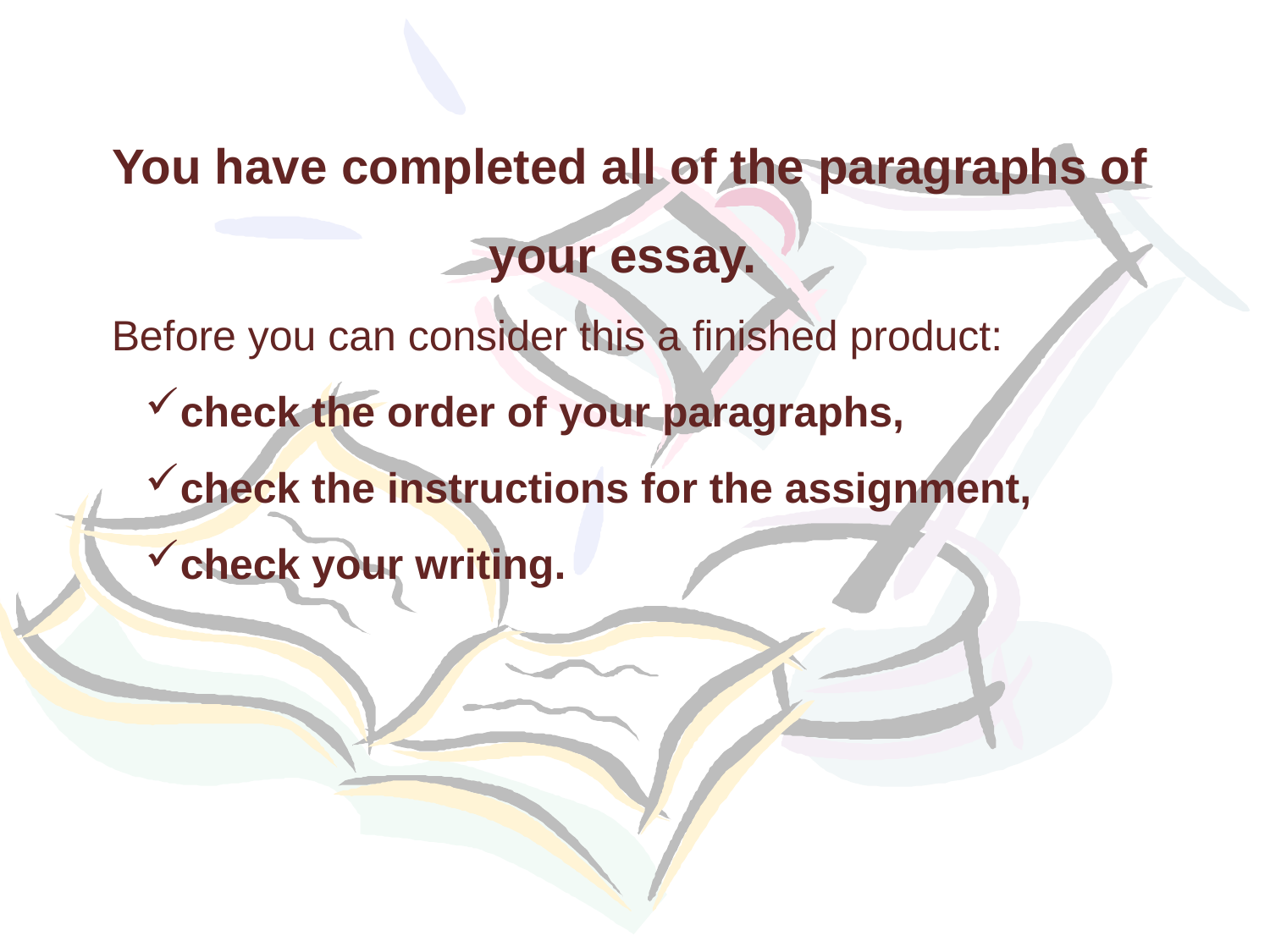

You have completed all of the paragraphs of your essay.
Before you can consider this a finished product:
check the order of your paragraphs,
check the instructions for the assignment,
check your writing.